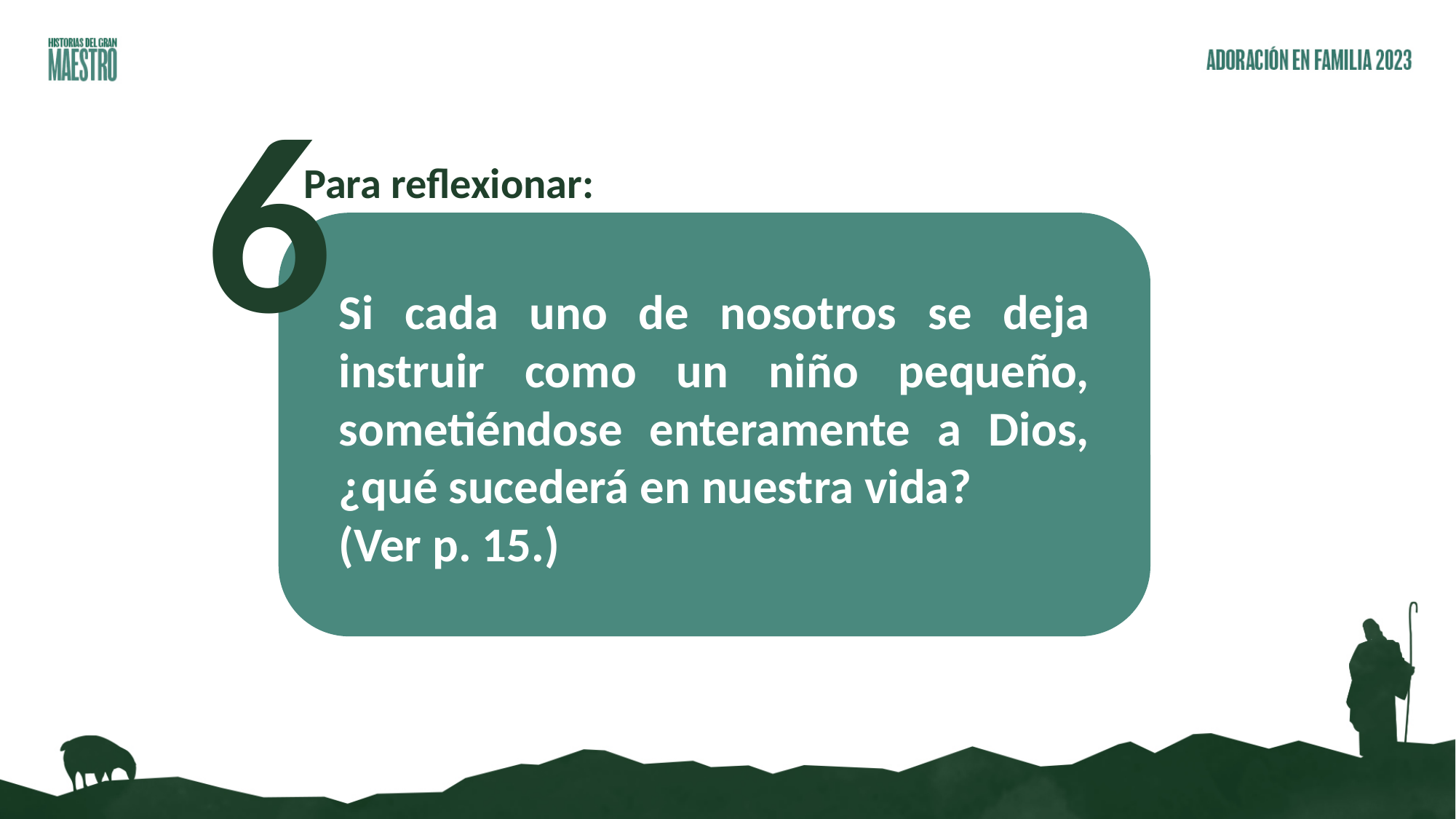

6
Para reflexionar:

Si cada uno de nosotros se deja instruir como un niño pequeño, sometiéndose enteramente a Dios, ¿qué sucederá en nuestra vida?
(Ver p. 15.)